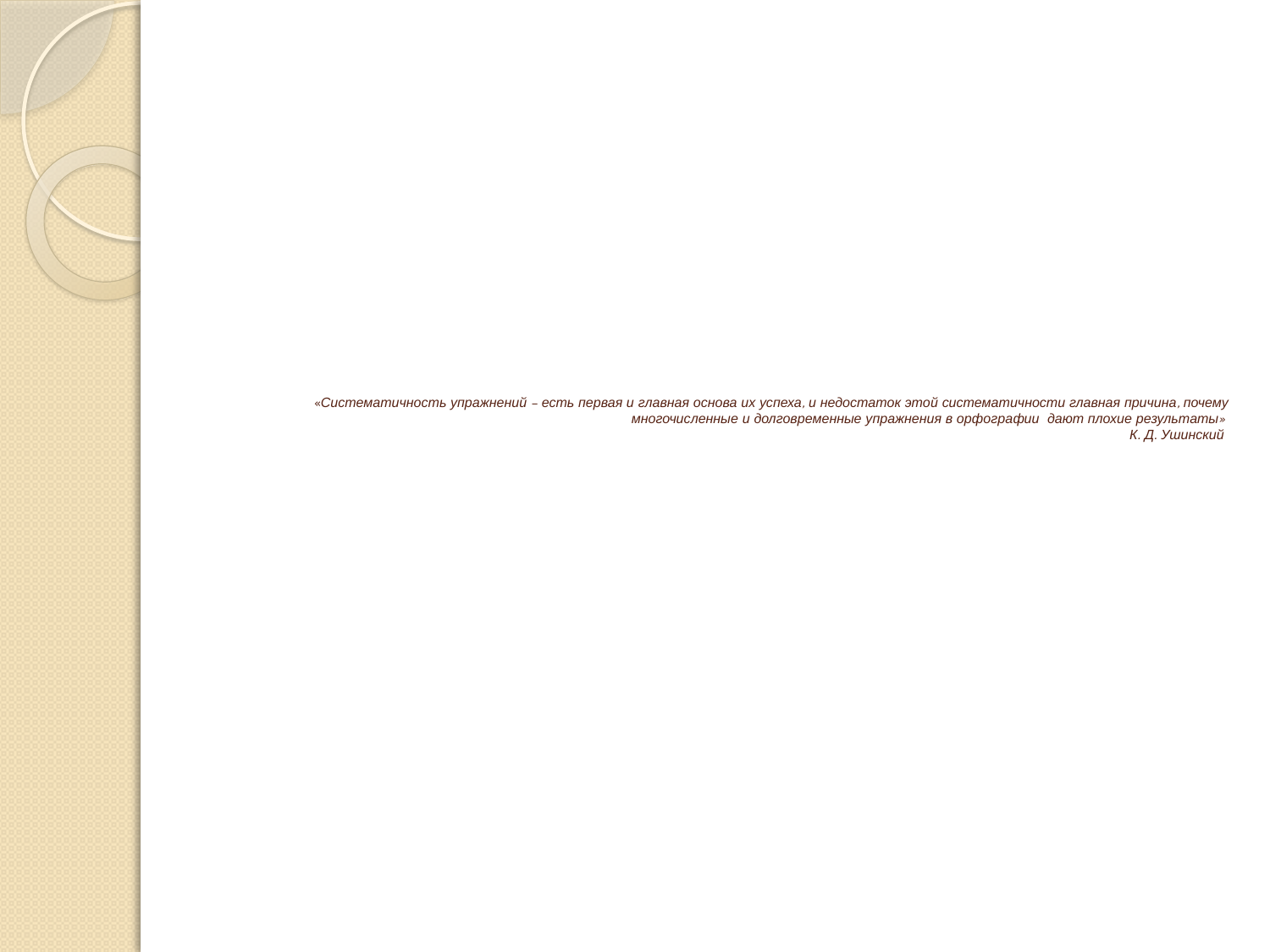

# «Систематичность упражнений – есть первая и главная основа их успеха, и недостаток этой систематичности главная причина, почему многочисленные и долговременные упражнения в орфографии  дают плохие результаты» К. Д. Ушинский